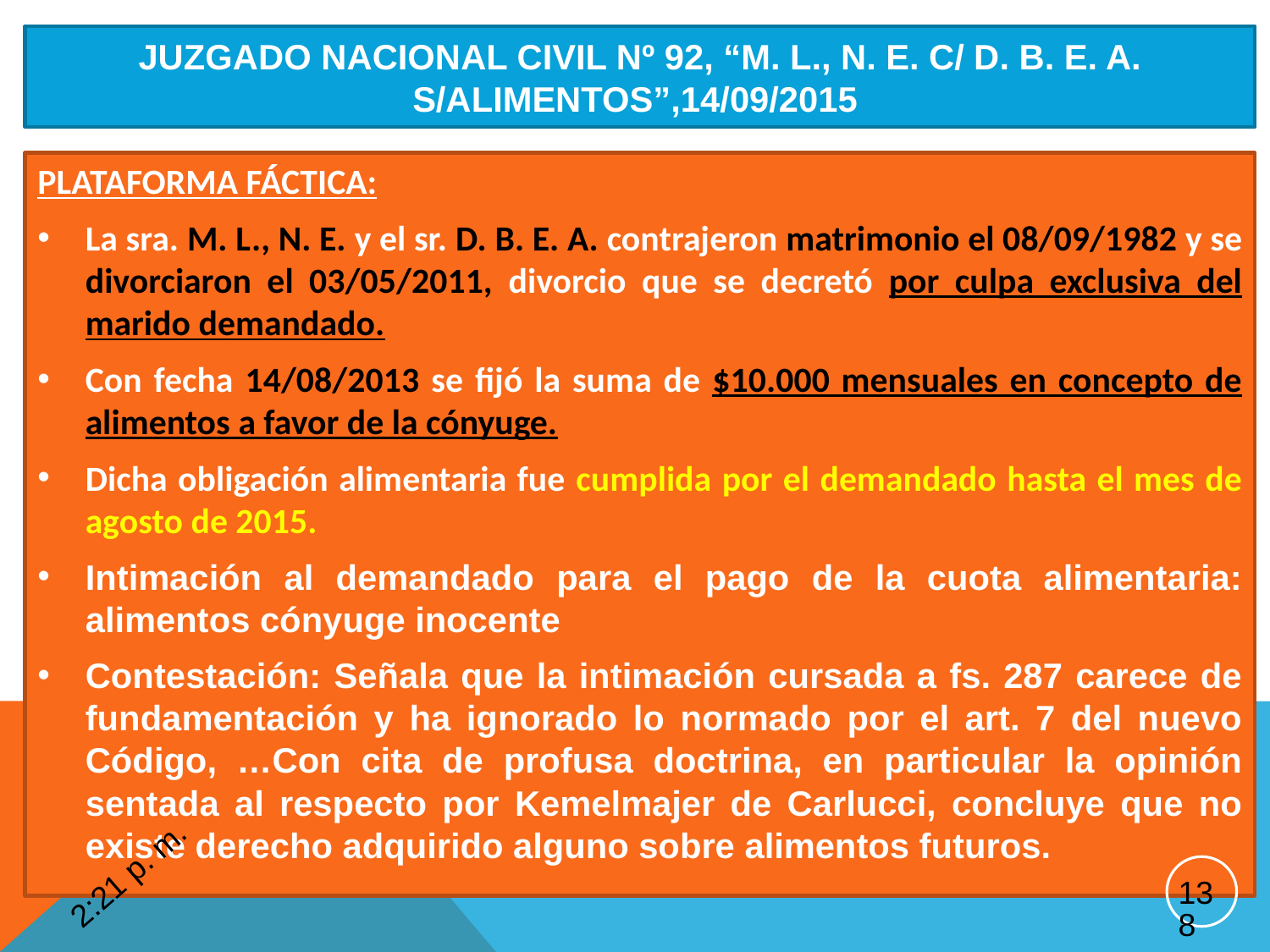

# JUZGADO NACIONAL CIVIL Nº 92, “M. L., N. E. c/ D. B. E. A. s/Alimentos”,14/09/2015
PLATAFORMA FÁCTICA:
La sra. M. L., N. E. y el sr. D. B. E. A. contrajeron matrimonio el 08/09/1982 y se divorciaron el 03/05/2011, divorcio que se decretó por culpa exclusiva del marido demandado.
Con fecha 14/08/2013 se fijó la suma de $10.000 mensuales en concepto de alimentos a favor de la cónyuge.
Dicha obligación alimentaria fue cumplida por el demandado hasta el mes de agosto de 2015.
Intimación al demandado para el pago de la cuota alimentaria: alimentos cónyuge inocente
Contestación: Señala que la intimación cursada a fs. 287 carece de fundamentación y ha ignorado lo normado por el art. 7 del nuevo Código, …Con cita de profusa doctrina, en particular la opinión sentada al respecto por Kemelmajer de Carlucci, concluye que no existe derecho adquirido alguno sobre alimentos futuros.

2:21 p. m.
138